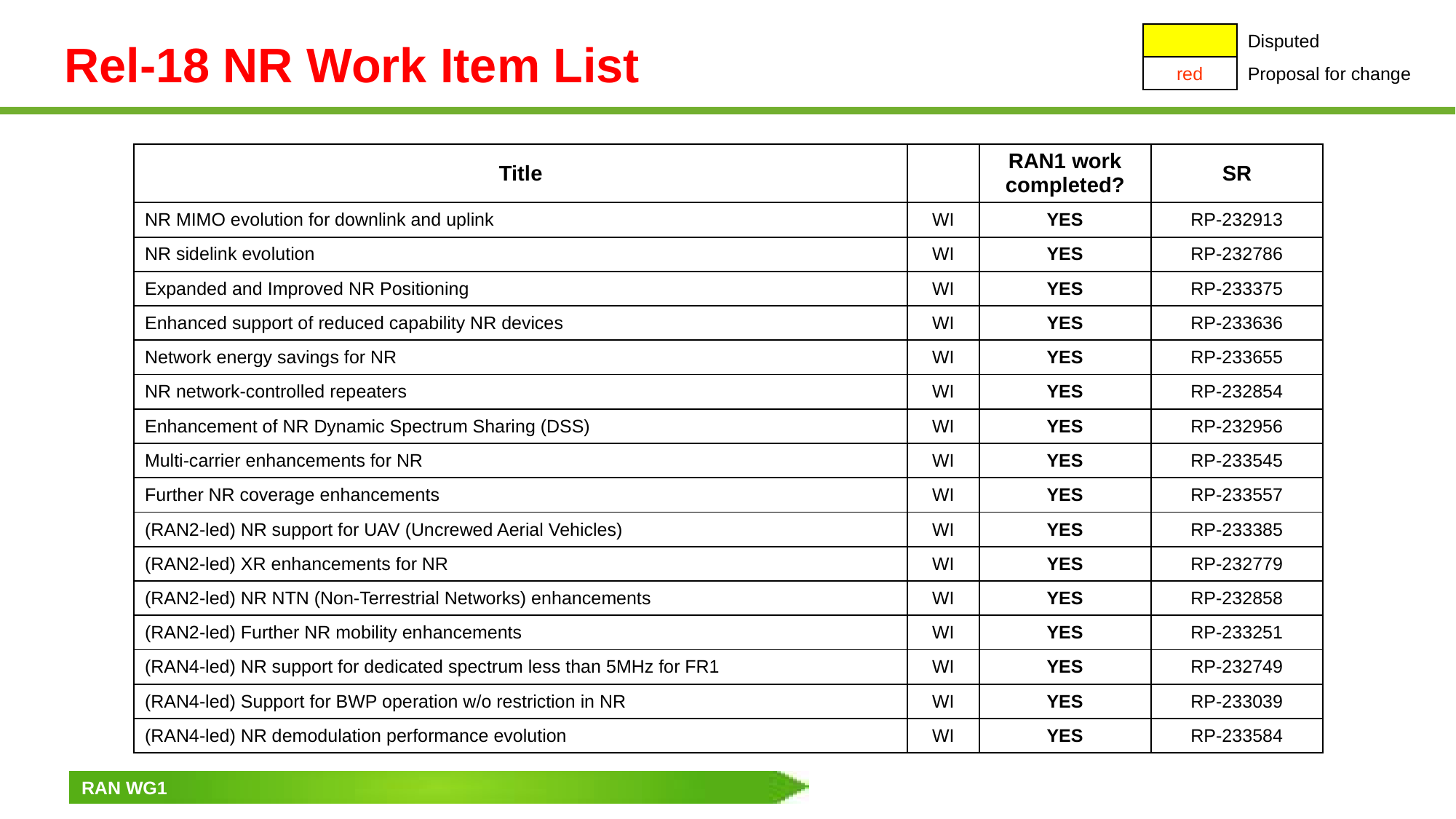

# Rel-18 NR Work Item List
|  | Disputed |
| --- | --- |
| red | Proposal for change |
| Title |  | RAN1 work completed? | SR |
| --- | --- | --- | --- |
| NR MIMO evolution for downlink and uplink | WI | YES | RP-232913 |
| NR sidelink evolution | WI | YES | RP-232786 |
| Expanded and Improved NR Positioning | WI | YES | RP-233375 |
| Enhanced support of reduced capability NR devices | WI | YES | RP-233636 |
| Network energy savings for NR | WI | YES | RP-233655 |
| NR network-controlled repeaters | WI | YES | RP-232854 |
| Enhancement of NR Dynamic Spectrum Sharing (DSS) | WI | YES | RP-232956 |
| Multi-carrier enhancements for NR | WI | YES | RP-233545 |
| Further NR coverage enhancements | WI | YES | RP-233557 |
| (RAN2-led) NR support for UAV (Uncrewed Aerial Vehicles) | WI | YES | RP-233385 |
| (RAN2-led) XR enhancements for NR | WI | YES | RP-232779 |
| (RAN2-led) NR NTN (Non-Terrestrial Networks) enhancements | WI | YES | RP-232858 |
| (RAN2-led) Further NR mobility enhancements | WI | YES | RP-233251 |
| (RAN4-led) NR support for dedicated spectrum less than 5MHz for FR1 | WI | YES | RP-232749 |
| (RAN4-led) Support for BWP operation w/o restriction in NR | WI | YES | RP-233039 |
| (RAN4-led) NR demodulation performance evolution | WI | YES | RP-233584 |